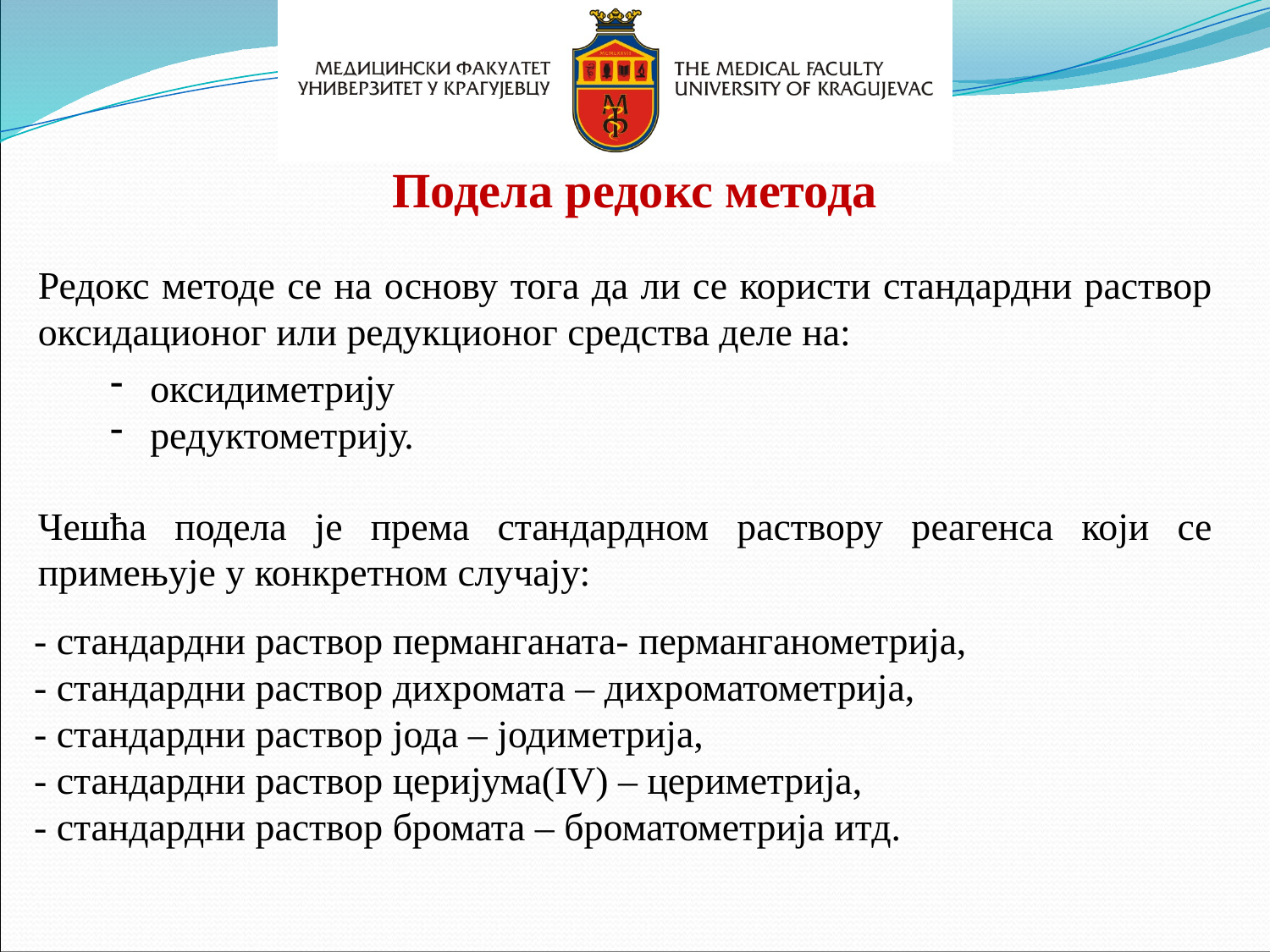

Подела редокс метода
Редокс методе се на основу тога да ли се користи стандардни раствор оксидационог или редукционог средства деле на:
 оксидиметрију
 редуктометрију.
Чешћа подела је према стандардном раствору реагенса који се примењује у конкретном случају:
- стандардни раствор перманганата- перманганометрија,
- стандардни раствор дихромата – дихроматометрија,
- стандардни раствор јода – јодиметрија,
- стандардни раствор церијума(IV) – цериметрија,
- стандардни раствор бромата – броматометрија итд.